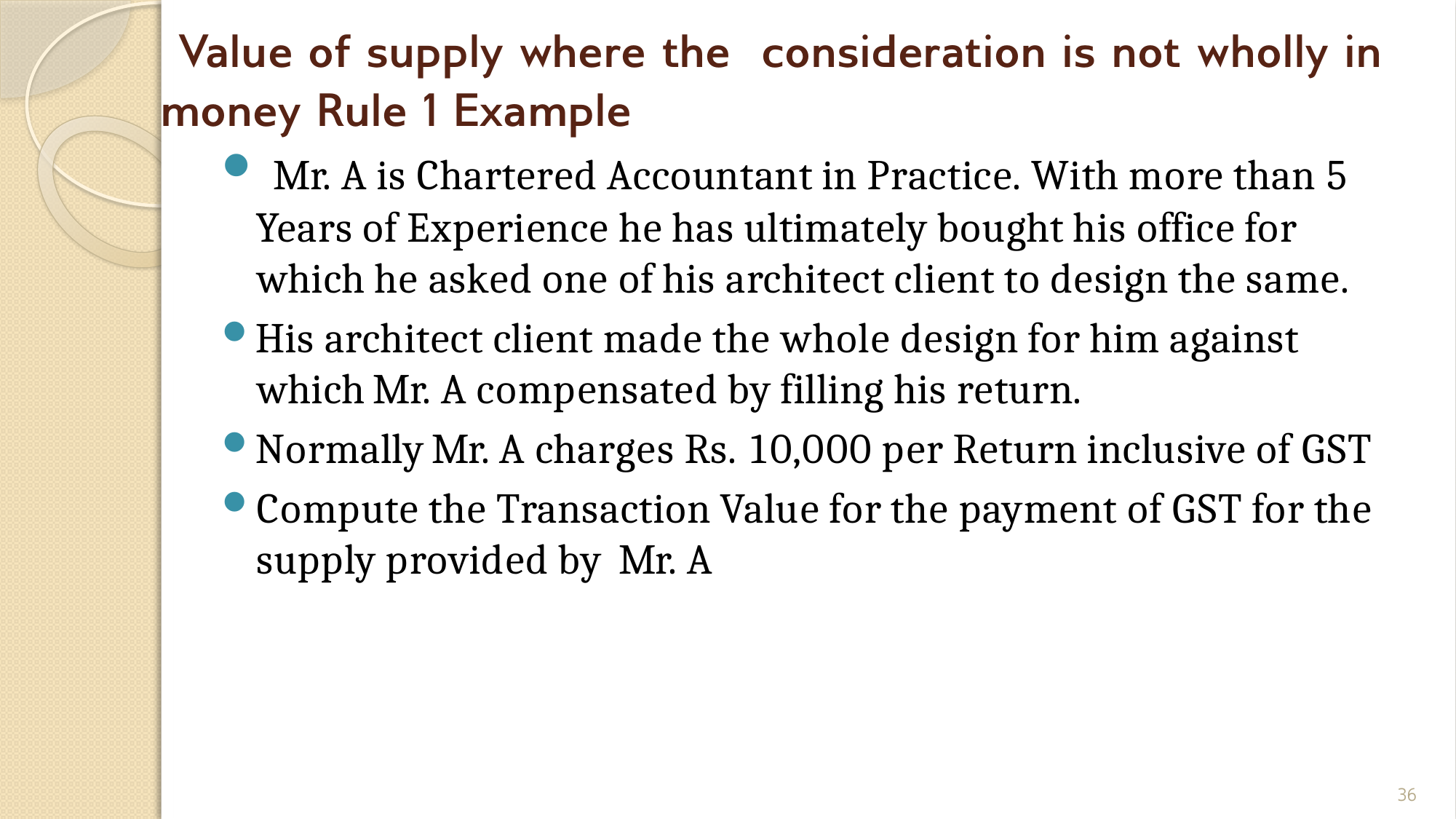

# Value of supply where the  consideration is not wholly in money Rule 1 Example
 Mr. A is Chartered Accountant in Practice. With more than 5 Years of Experience he has ultimately bought his office for which he asked one of his architect client to design the same.
His architect client made the whole design for him against which Mr. A compensated by filling his return.
Normally Mr. A charges Rs. 10,000 per Return inclusive of GST
Compute the Transaction Value for the payment of GST for the supply provided by  Mr. A

36